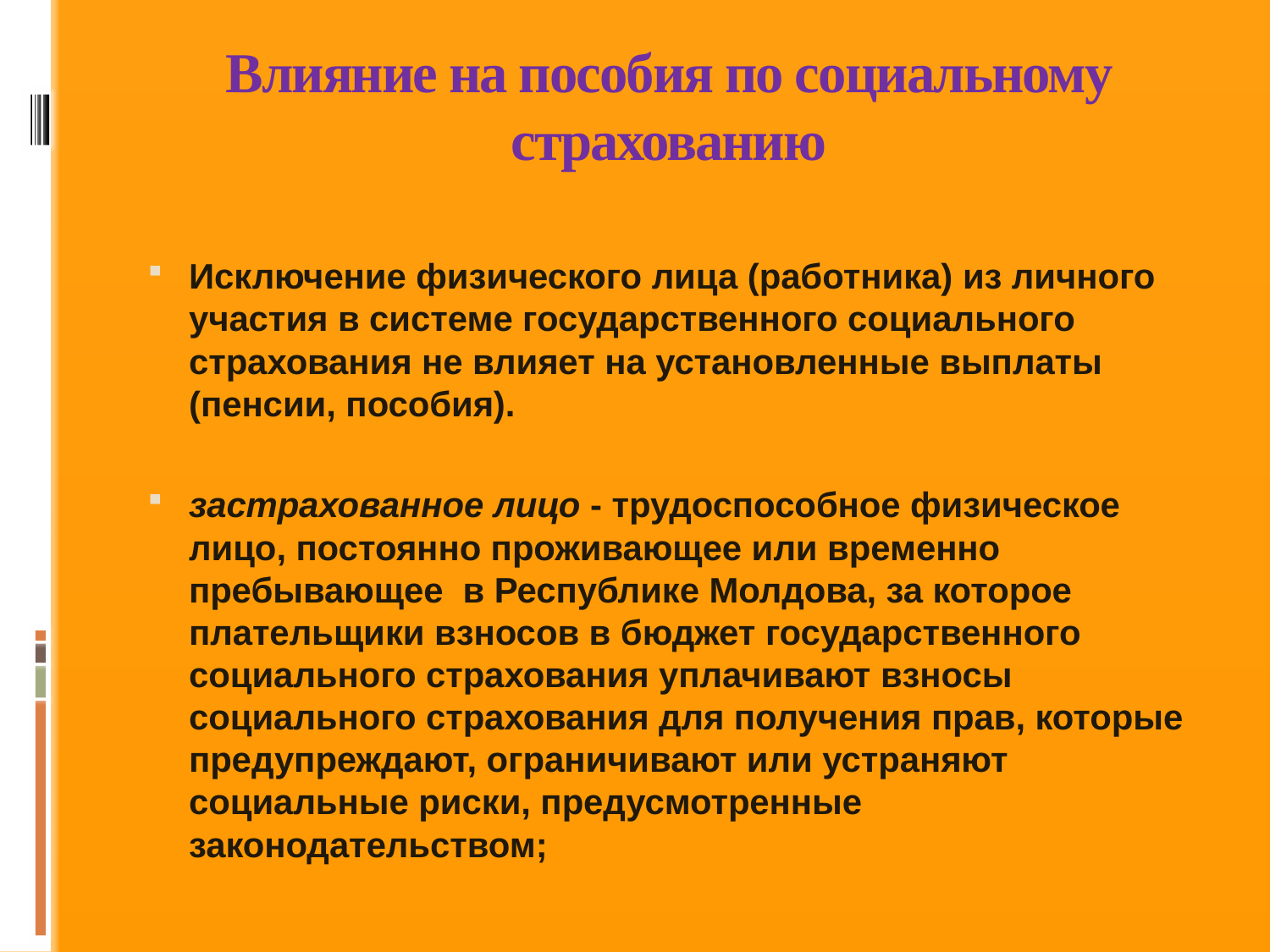

# Влияние на пособия по социальному страхованию
Исключение физического лица (работника) из личного участия в системе государственного социального страхования не влияет на установленные выплаты (пенсии, пособия).

застрахованное лицо - трудоспособное физическое лицо, постоянно проживающее или временно пребывающее  в Республике Молдова, за которое плательщики взносов в бюджет государственного социального страхования уплачивают взносы социального страхования для получения прав, которые предупреждают, ограничивают или устраняют социальные риски, предусмотренные законодательством;